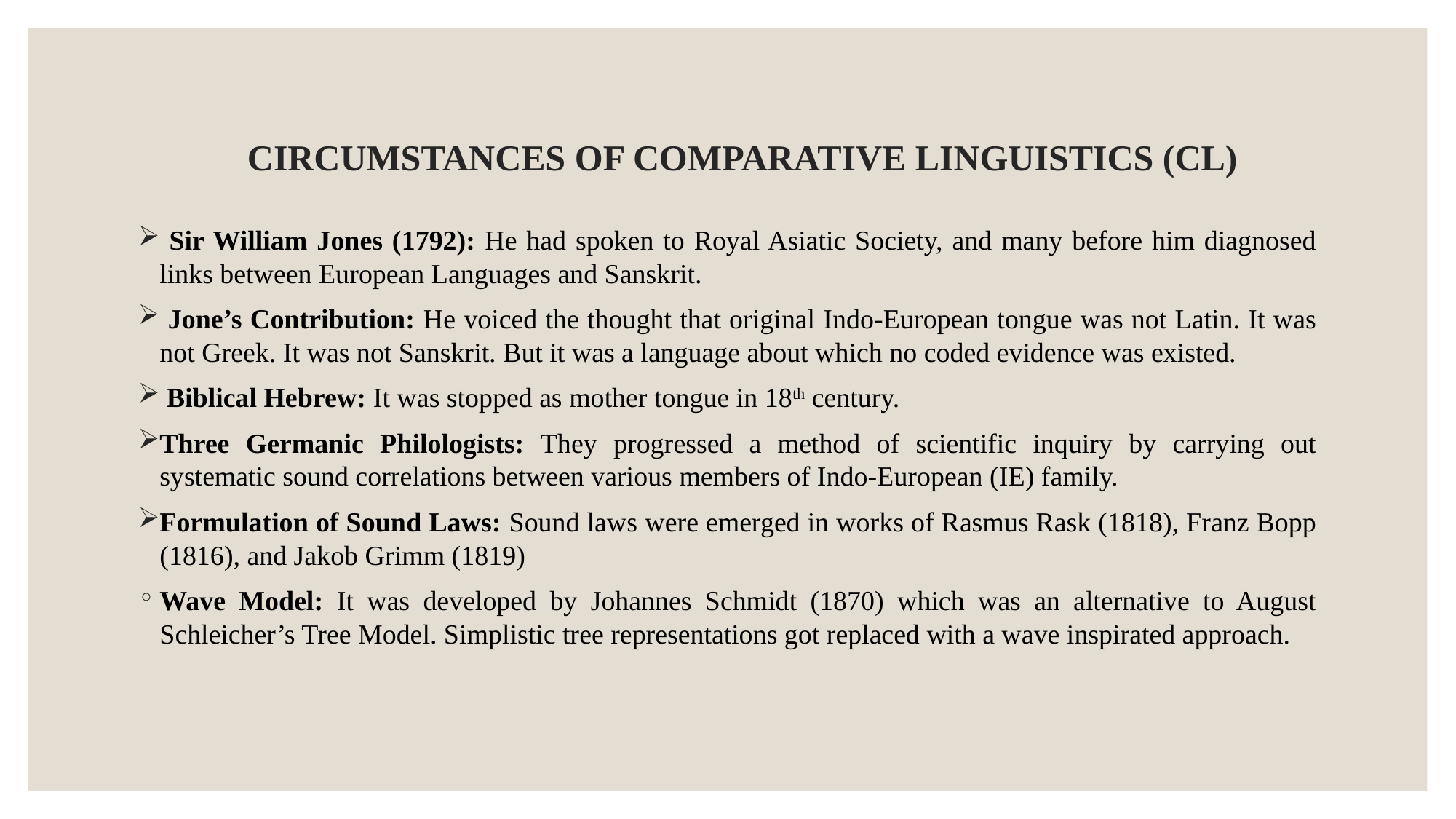

# CIRCUMSTANCES OF COMPARATIVE LINGUISTICS (CL)
 Sir William Jones (1792): He had spoken to Royal Asiatic Society, and many before him diagnosed links between European Languages and Sanskrit.
 Jone’s Contribution: He voiced the thought that original Indo-European tongue was not Latin. It was not Greek. It was not Sanskrit. But it was a language about which no coded evidence was existed.
 Biblical Hebrew: It was stopped as mother tongue in 18th century.
Three Germanic Philologists: They progressed a method of scientific inquiry by carrying out systematic sound correlations between various members of Indo-European (IE) family.
Formulation of Sound Laws: Sound laws were emerged in works of Rasmus Rask (1818), Franz Bopp (1816), and Jakob Grimm (1819)
Wave Model: It was developed by Johannes Schmidt (1870) which was an alternative to August Schleicher’s Tree Model. Simplistic tree representations got replaced with a wave inspirated approach.